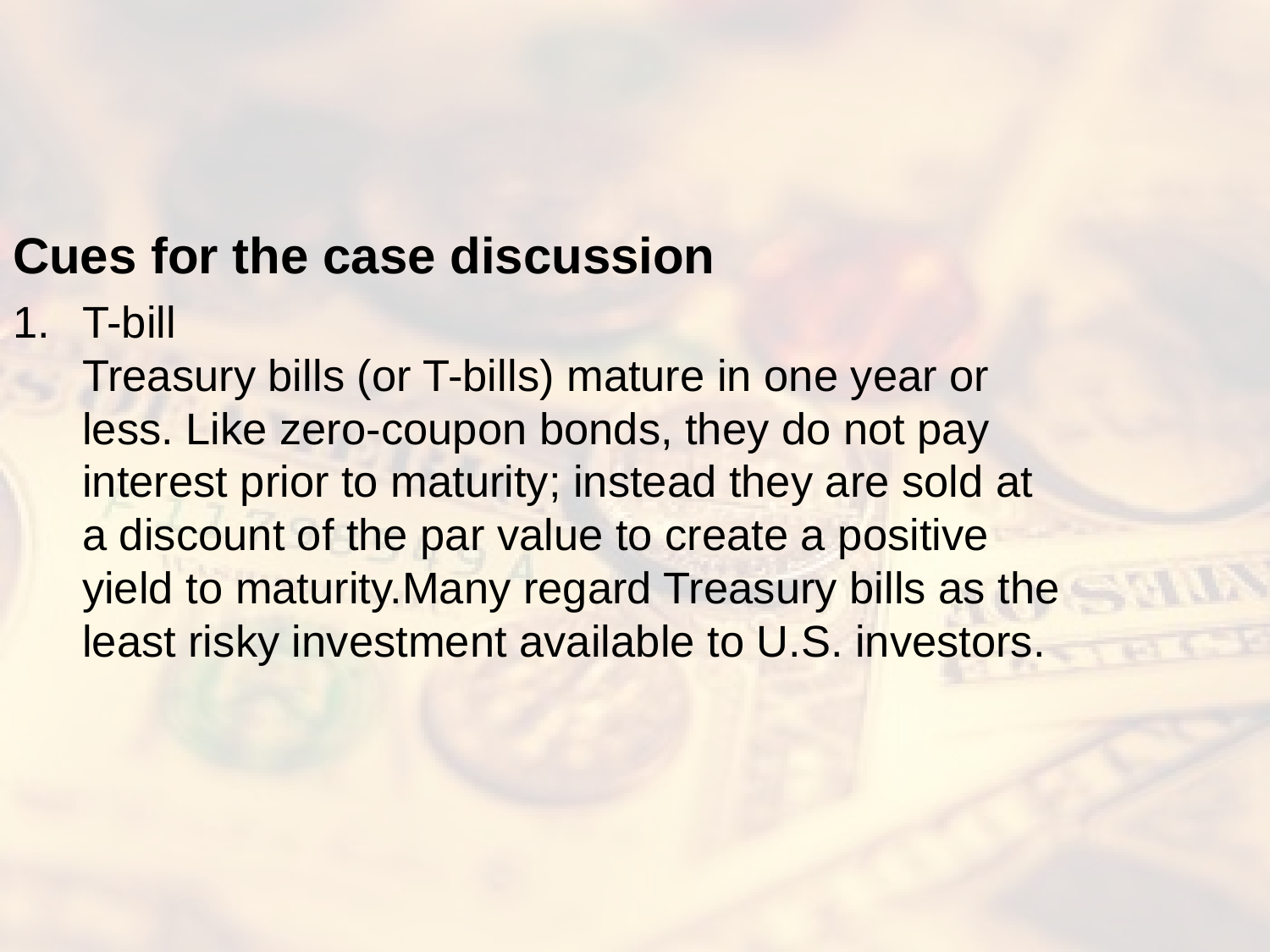

#
Cues for the case discussion
T-bill
Treasury bills (or T-bills) mature in one year or less. Like zero-coupon bonds, they do not pay interest prior to maturity; instead they are sold at a discount of the par value to create a positive yield to maturity.Many regard Treasury bills as the least risky investment available to U.S. investors.